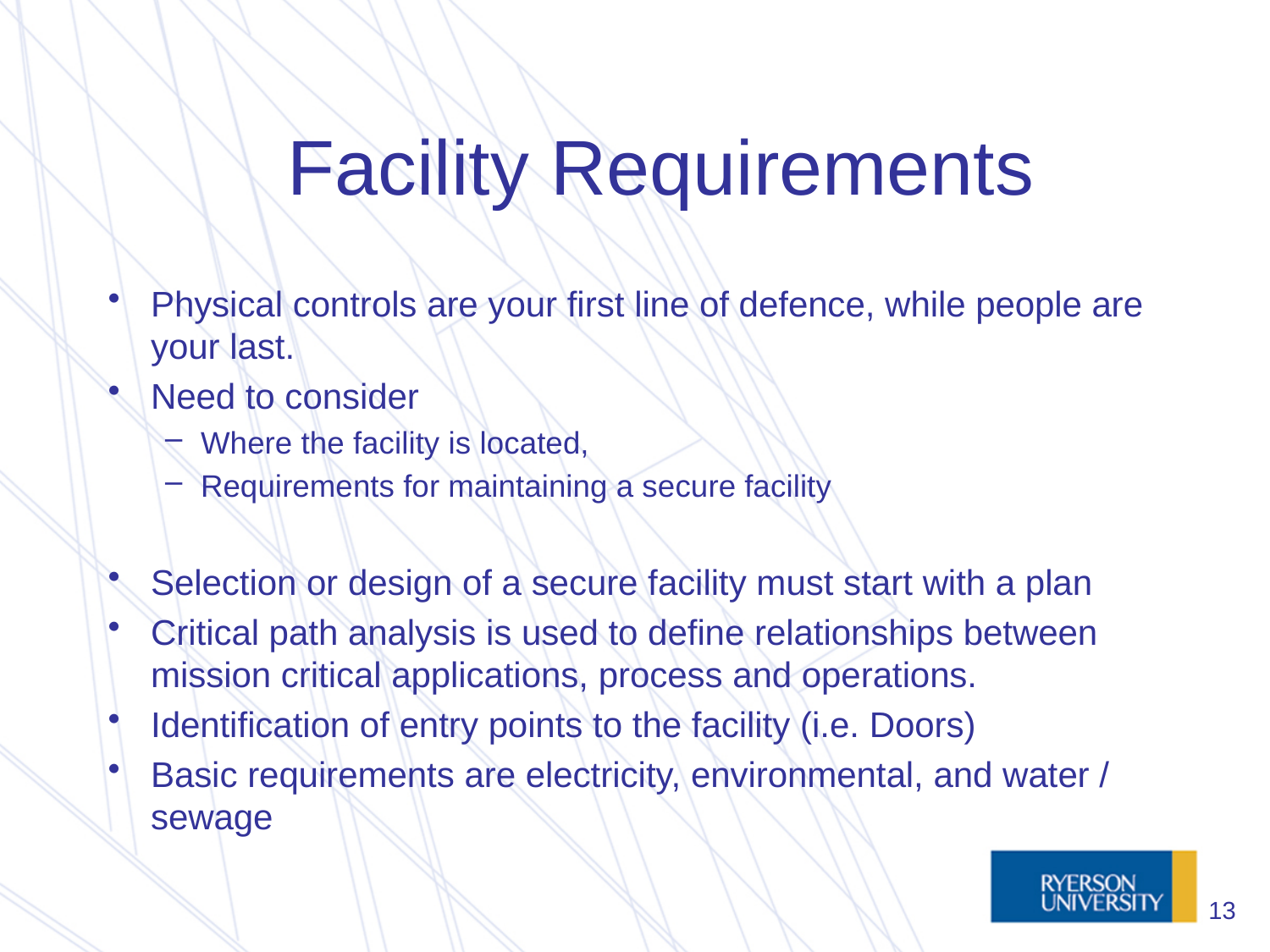

# Facility Requirements
Physical controls are your first line of defence, while people are your last.
Need to consider
Where the facility is located,
Requirements for maintaining a secure facility

Selection or design of a secure facility must start with a plan
Critical path analysis is used to define relationships between mission critical applications, process and operations.
Identification of entry points to the facility (i.e. Doors)
Basic requirements are electricity, environmental, and water / sewage

13